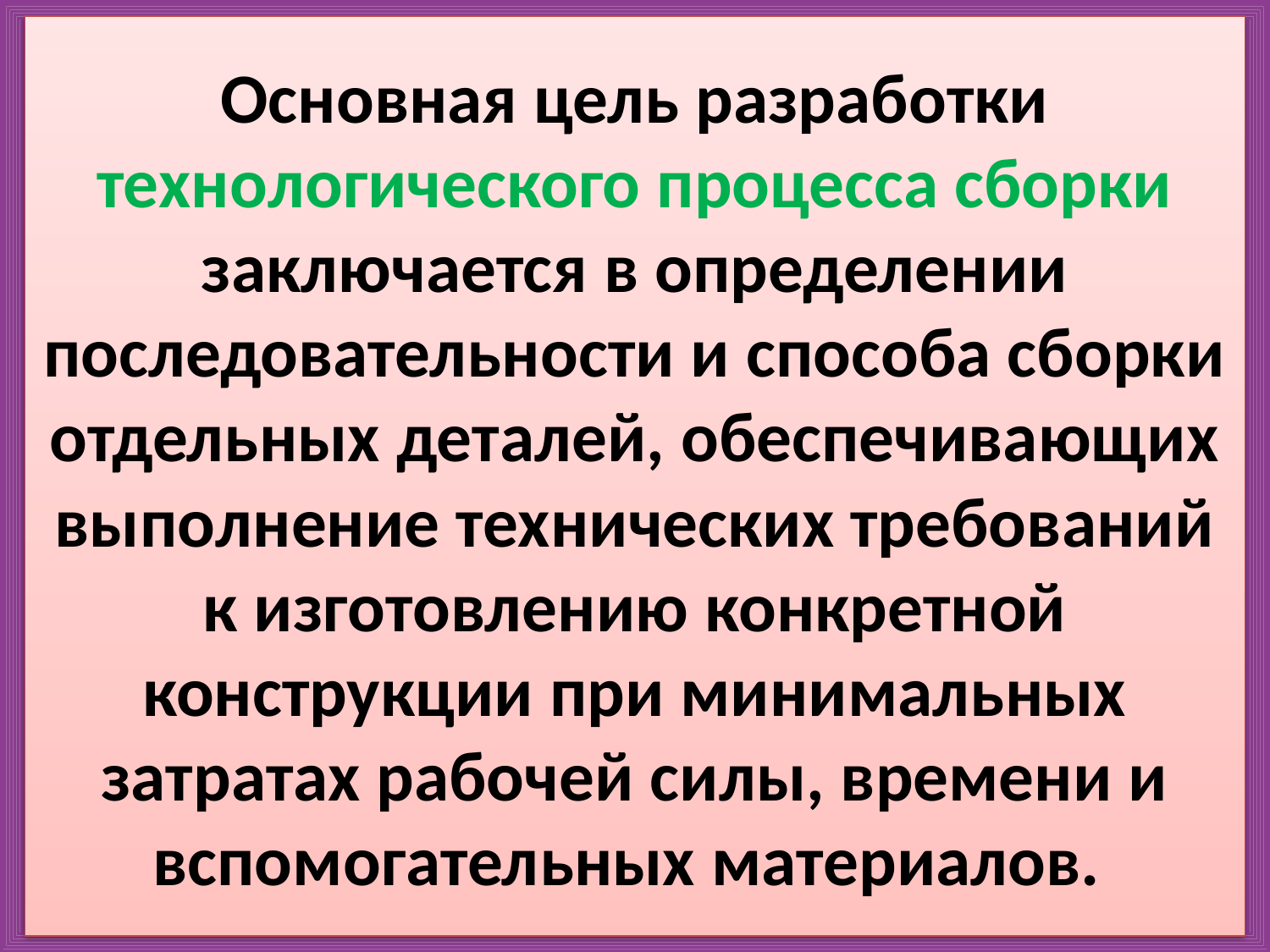

# Основная цель разработки технологического процесса сборки заключается в определении последовательности и способа сборки отдельных деталей, обеспечивающих выполнение технических требований к изготовлению конкретной конструкции при минимальных затратах рабочей силы, времени и вспомогательных материалов.